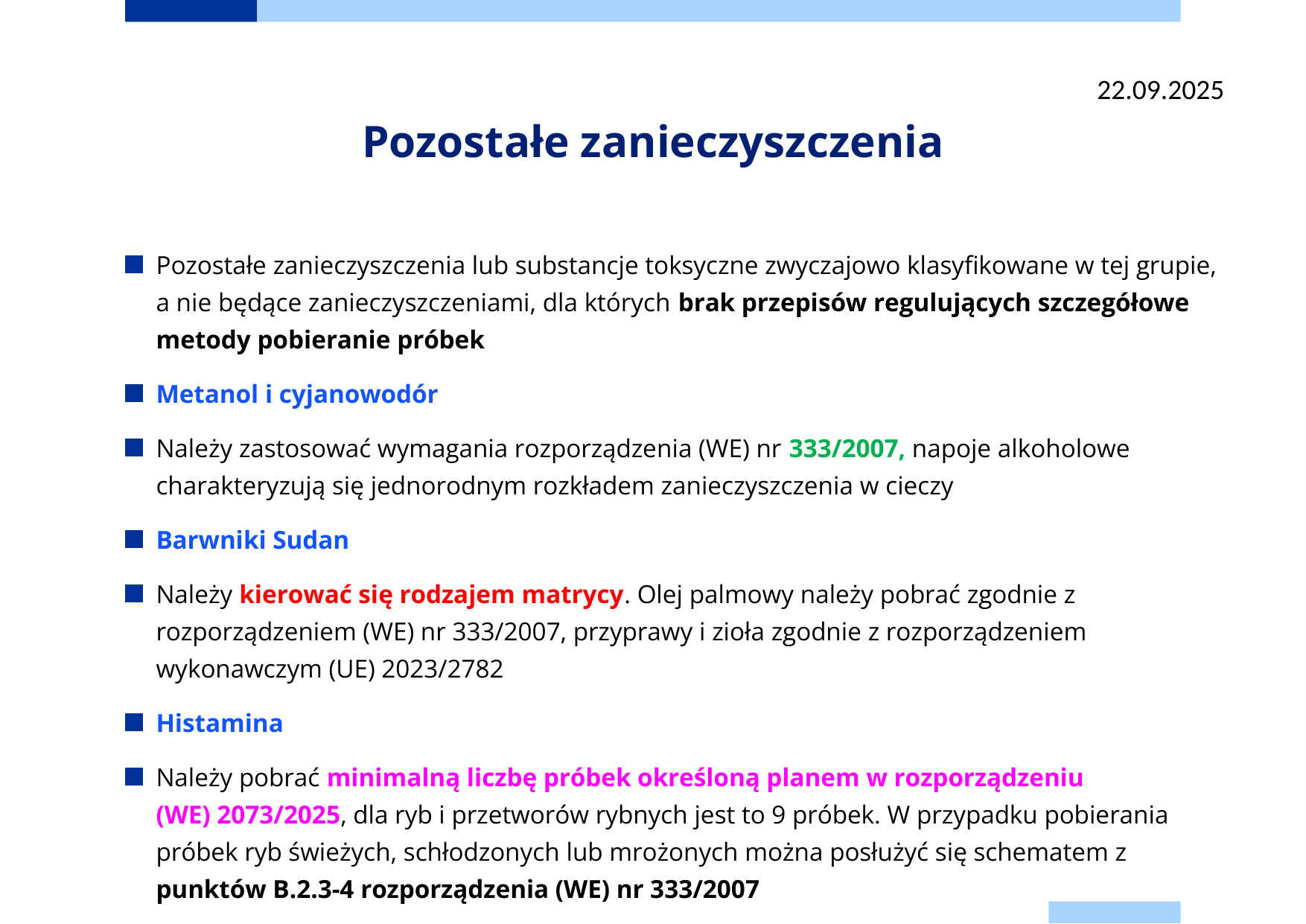

22.09.2025
# Pozostałe zanieczyszczenia
Pozostałe zanieczyszczenia lub substancje toksyczne zwyczajowo klasyfikowane w tej grupie, a nie będące zanieczyszczeniami, dla których brak przepisów regulujących szczegółowe metody pobieranie próbek
Metanol i cyjanowodór
Należy zastosować wymagania rozporządzenia (WE) nr 333/2007, napoje alkoholowe  charakteryzują się jednorodnym rozkładem zanieczyszczenia w cieczy
Barwniki Sudan
Należy kierować się rodzajem matrycy. Olej palmowy należy pobrać zgodnie z rozporządzeniem (WE) nr 333/2007, przyprawy i zioła zgodnie z rozporządzeniem wykonawczym (UE) 2023/2782
Histamina
Należy pobrać minimalną liczbę próbek określoną planem w rozporządzeniu
(WE) 2073/2025, dla ryb i przetworów rybnych jest to 9 próbek. W przypadku pobierania próbek ryb świeżych, schłodzonych lub mrożonych można posłużyć się schematem z punktów B.2.3-4 rozporządzenia (WE) nr 333/2007